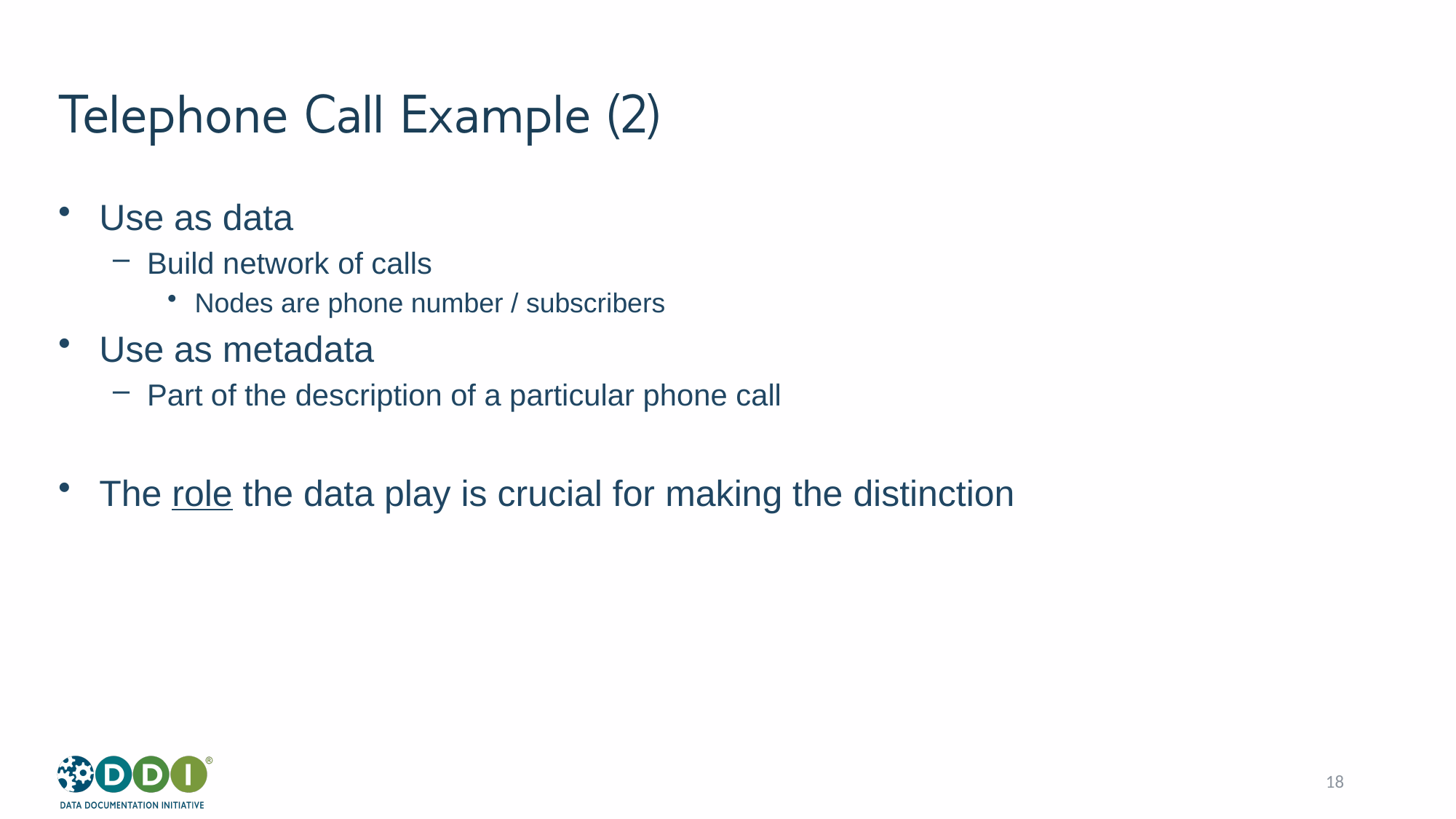

# Telephone Call Example (2)
Use as data
Build network of calls
Nodes are phone number / subscribers
Use as metadata
Part of the description of a particular phone call

The role the data play is crucial for making the distinction

18